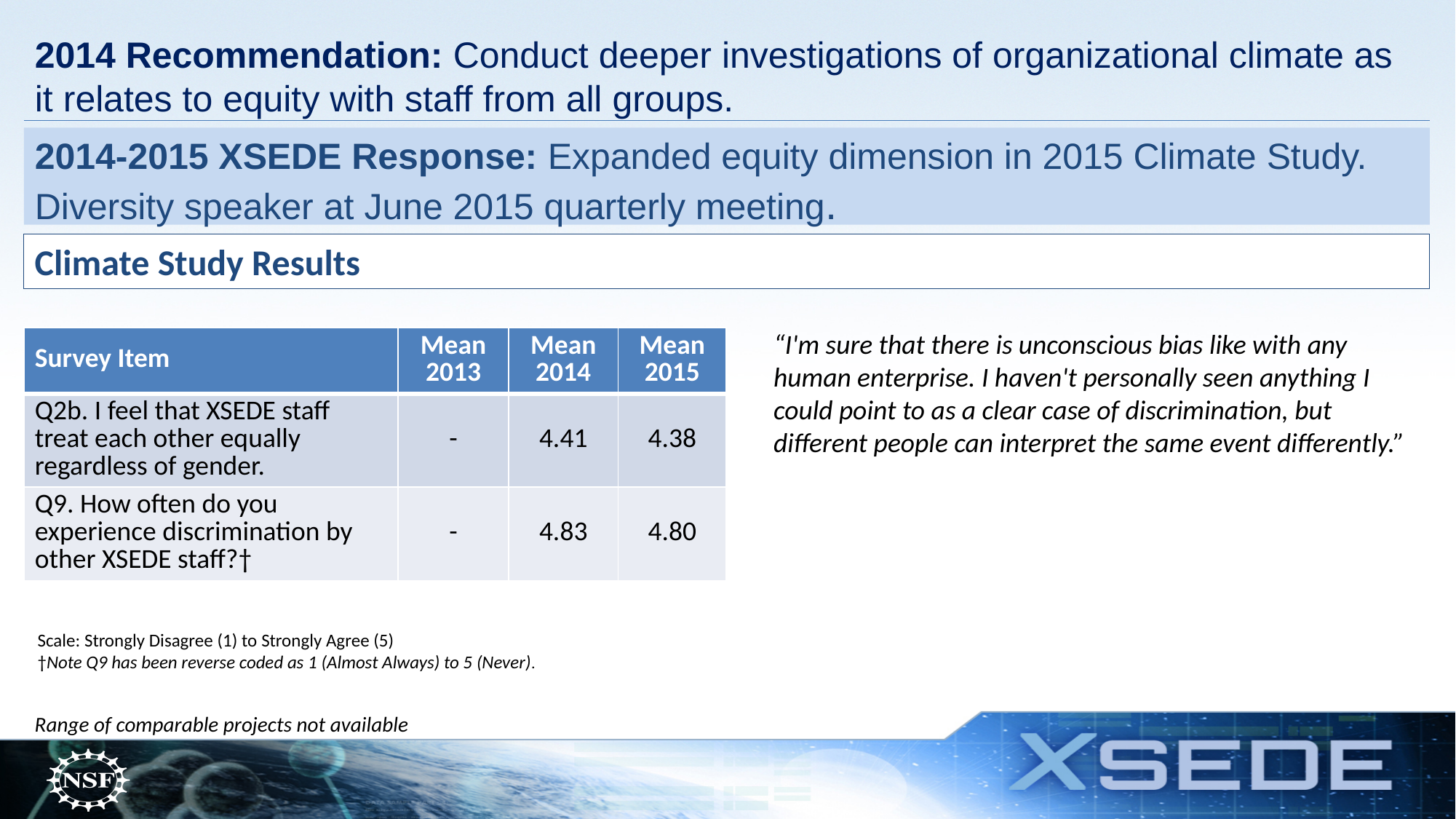

# 2014 Recommendation: Conduct deeper investigations of organizational climate as it relates to equity with staff from all groups.
2014-2015 XSEDE Response: Expanded equity dimension in 2015 Climate Study. Diversity speaker at June 2015 quarterly meeting.
Climate Study Results
“I'm sure that there is unconscious bias like with any human enterprise. I haven't personally seen anything I could point to as a clear case of discrimination, but different people can interpret the same event differently.”

| Survey Item | Mean 2013 | Mean 2014 | Mean 2015 |
| --- | --- | --- | --- |
| Q2b. I feel that XSEDE staff treat each other equally regardless of gender. | - | 4.41 | 4.38 |
| Q9. How often do you experience discrimination by other XSEDE staff?† | - | 4.83 | 4.80 |
Scale: Strongly Disagree (1) to Strongly Agree (5)
†Note Q9 has been reverse coded as 1 (Almost Always) to 5 (Never).
Range of comparable projects not available